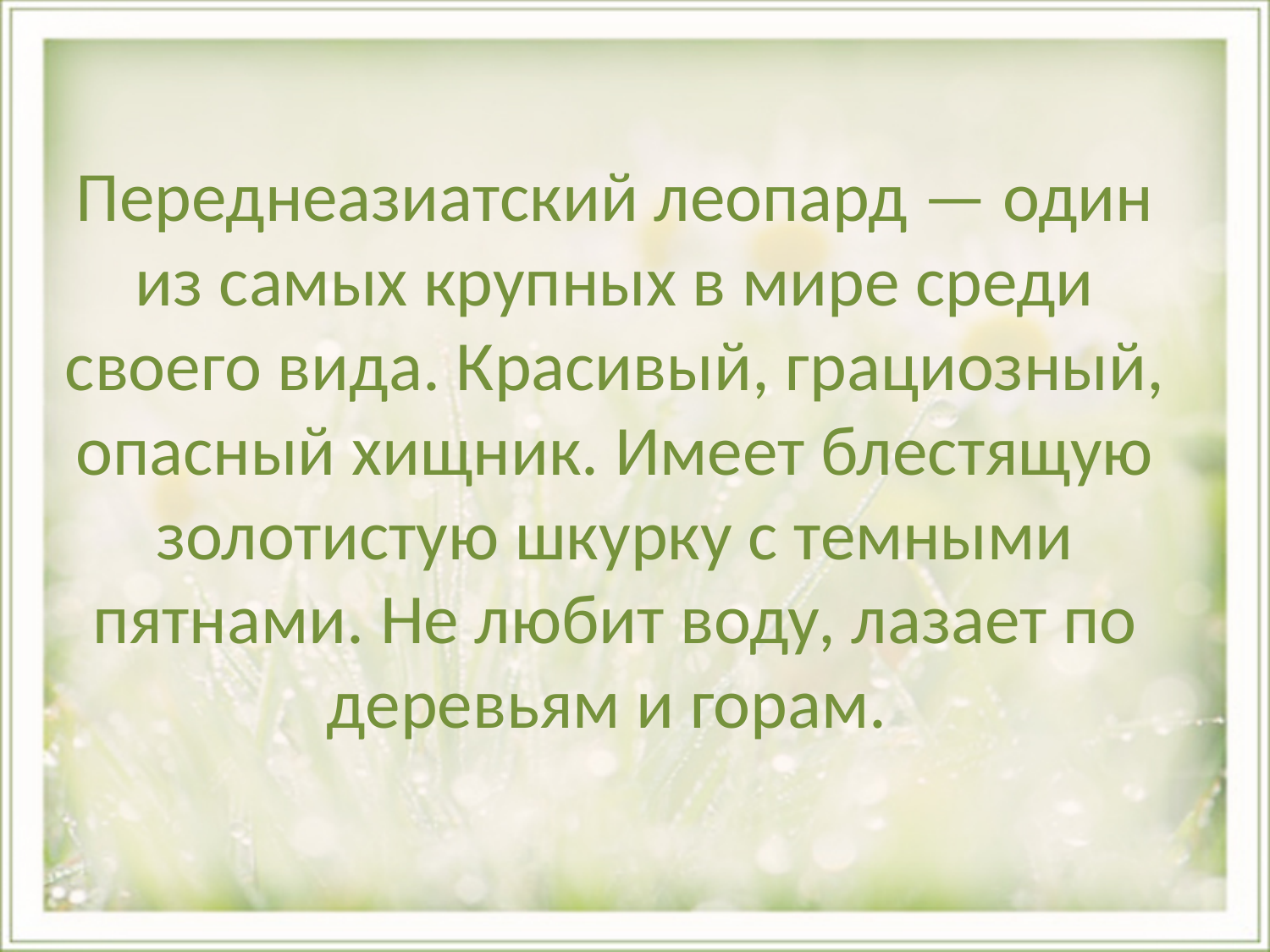

Переднеазиатский леопард — один из самых крупных в мире среди своего вида. Красивый, грациозный, опасный хищник. Имеет блестящую золотистую шкурку с темными пятнами. Не любит воду, лазает по деревьям и горам.